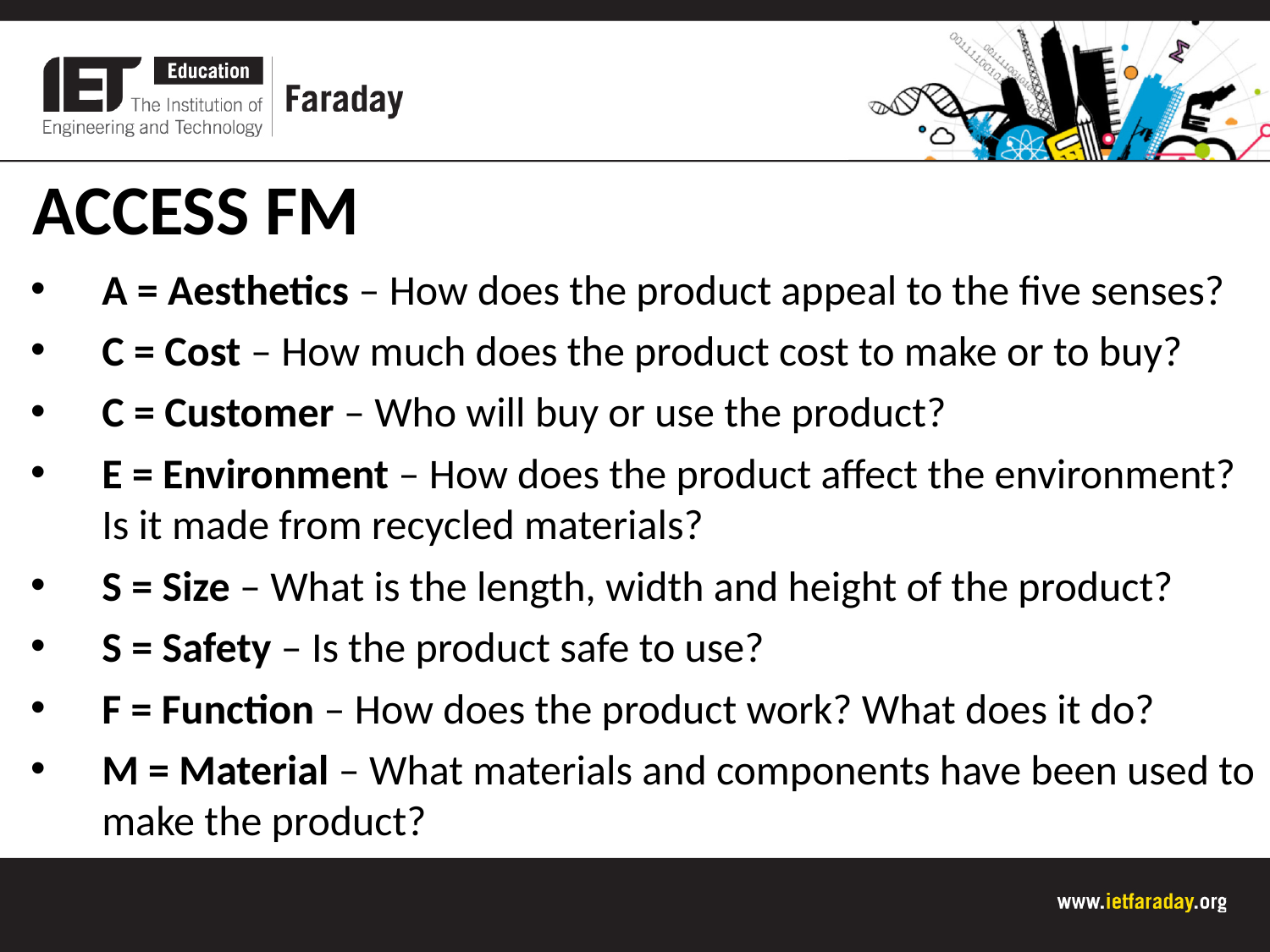

ACCESS FM
A = Aesthetics – How does the product appeal to the five senses?
C = Cost – How much does the product cost to make or to buy?
C = Customer – Who will buy or use the product?
E = Environment – How does the product affect the environment? Is it made from recycled materials?
S = Size – What is the length, width and height of the product?
S = Safety – Is the product safe to use?
F = Function – How does the product work? What does it do?
M = Material – What materials and components have been used to make the product?